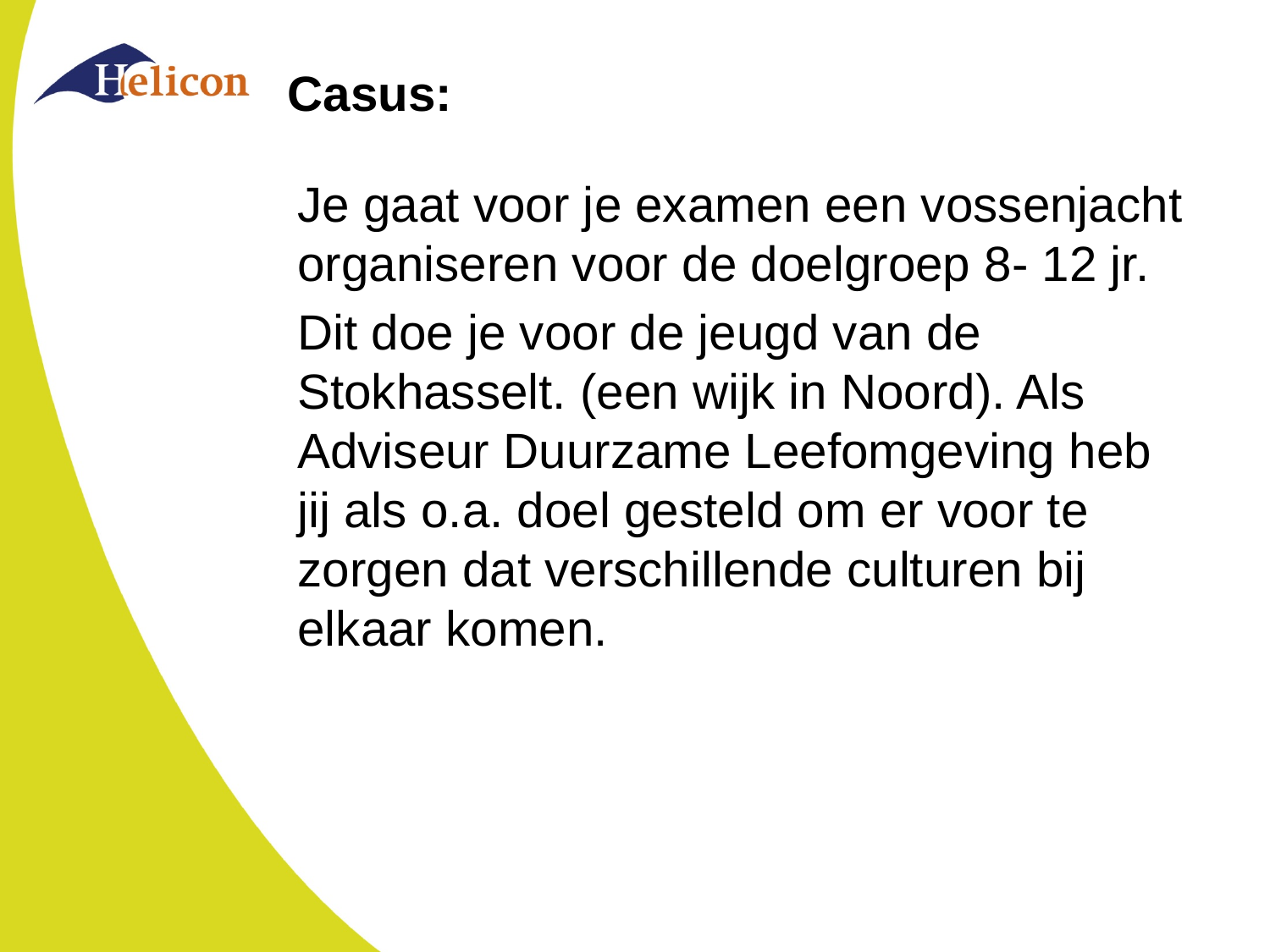

# Casus:
Je gaat voor je examen een vossenjacht organiseren voor de doelgroep 8- 12 jr.
Dit doe je voor de jeugd van de Stokhasselt. (een wijk in Noord). Als Adviseur Duurzame Leefomgeving heb jij als o.a. doel gesteld om er voor te zorgen dat verschillende culturen bij elkaar komen.